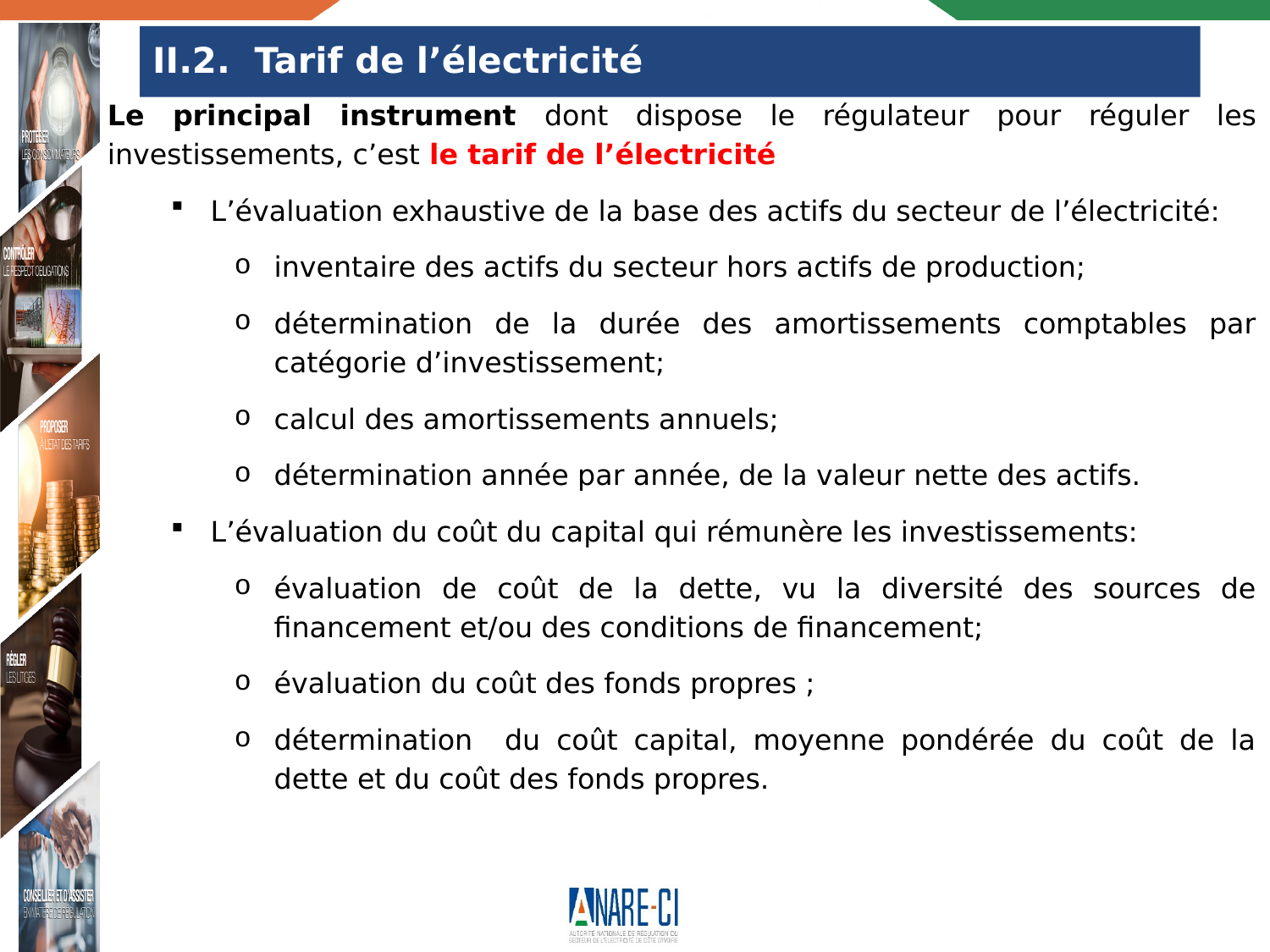

# II.2.  Tarif de l’électricité
Le principal instrument dont dispose le régulateur pour réguler les investissements, c’est le tarif de l’électricité
L’évaluation exhaustive de la base des actifs du secteur de l’électricité:
inventaire des actifs du secteur hors actifs de production;
détermination de la durée des amortissements comptables par catégorie d’investissement;
calcul des amortissements annuels;
détermination année par année, de la valeur nette des actifs.
L’évaluation du coût du capital qui rémunère les investissements:
évaluation de coût de la dette, vu la diversité des sources de financement et/ou des conditions de financement;
évaluation du coût des fonds propres ;
détermination  du coût capital, moyenne pondérée du coût de la dette et du coût des fonds propres.